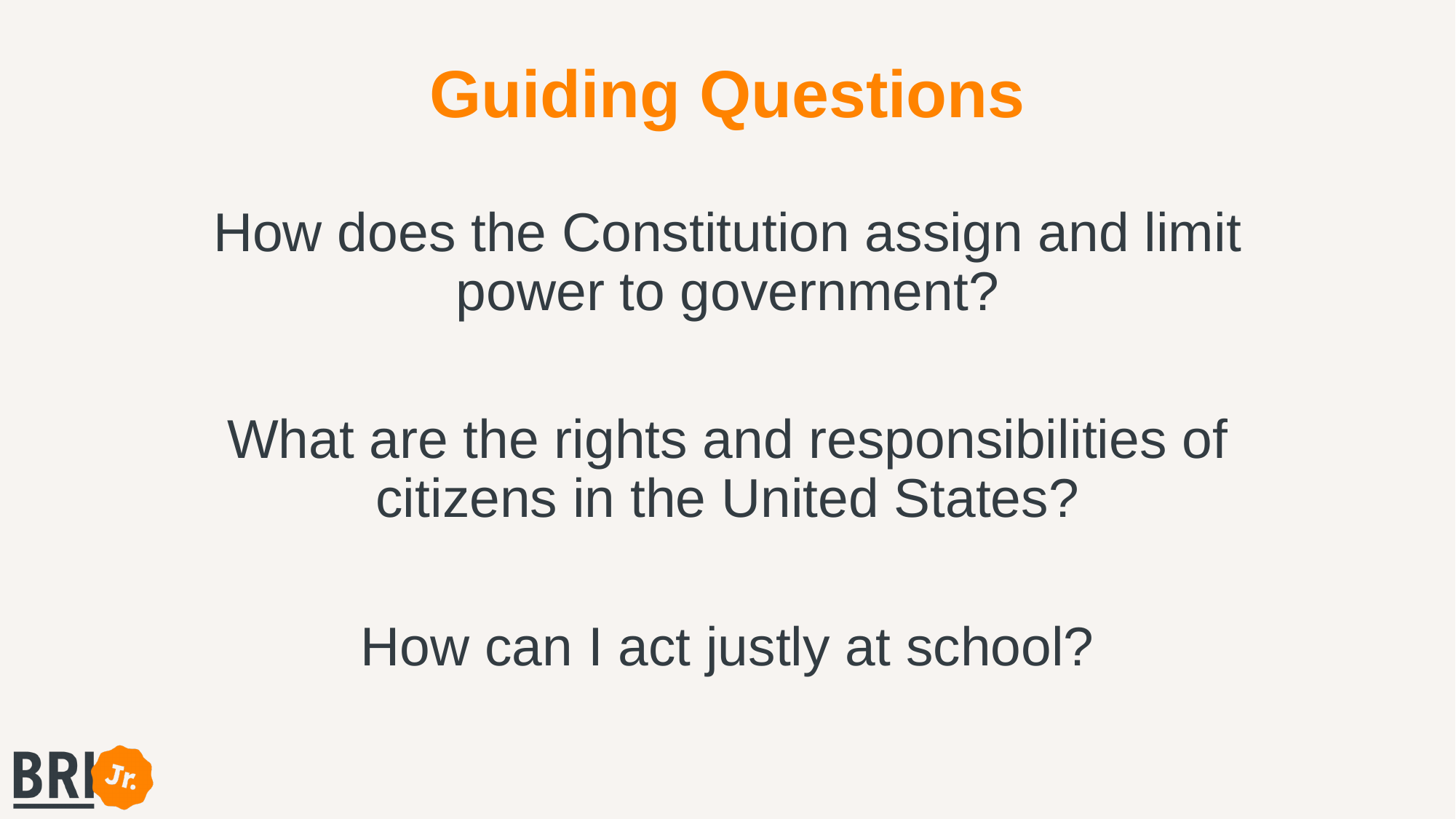

# Guiding Questions
How does the Constitution assign and limit power to government?

What are the rights and responsibilities of citizens in the United States?

How can I act justly at school?